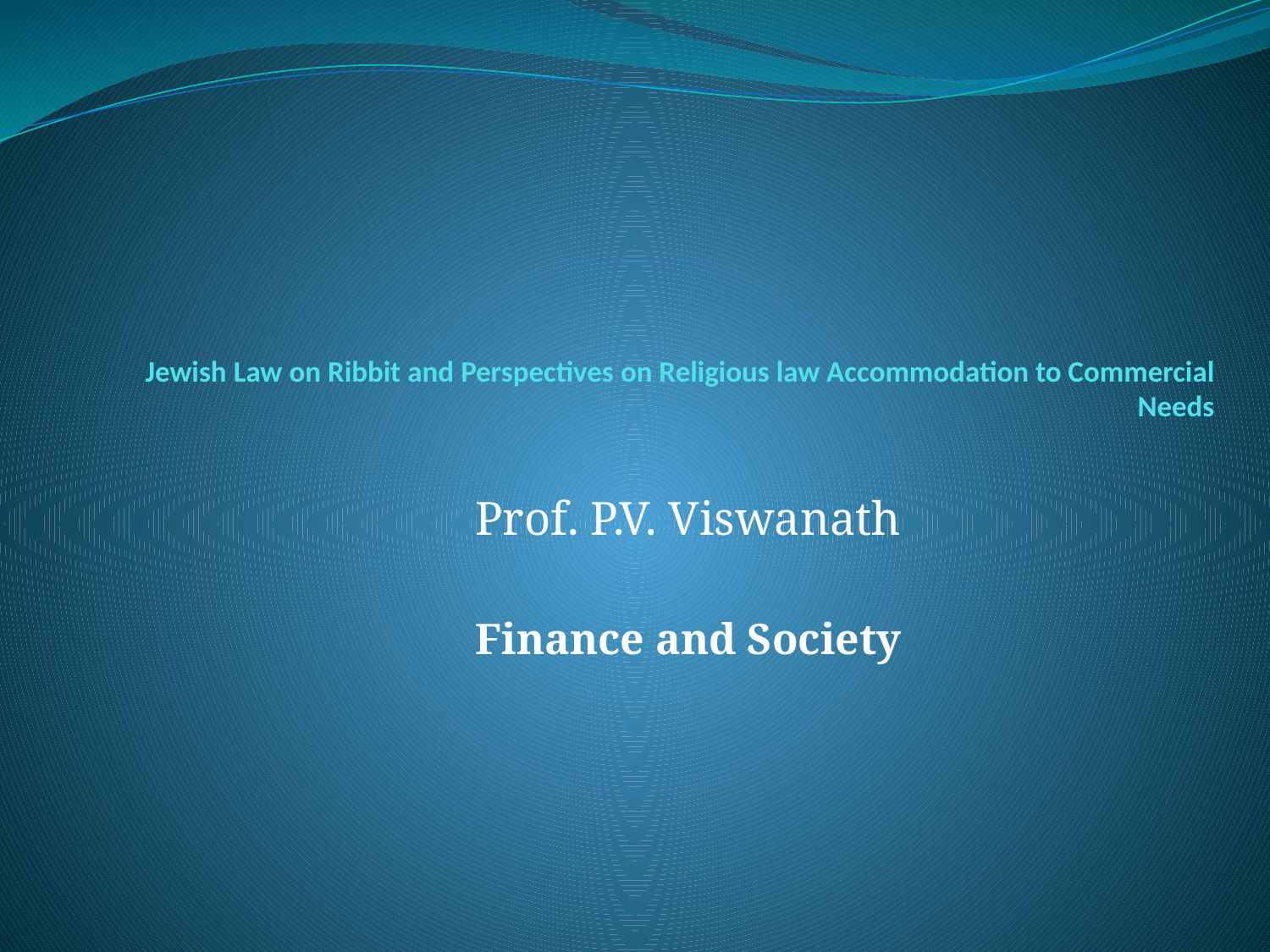

# Jewish Law on Ribbit and Perspectives on Religious law Accommodation to Commercial Needs

Prof. P.V. Viswanath

Finance and Society